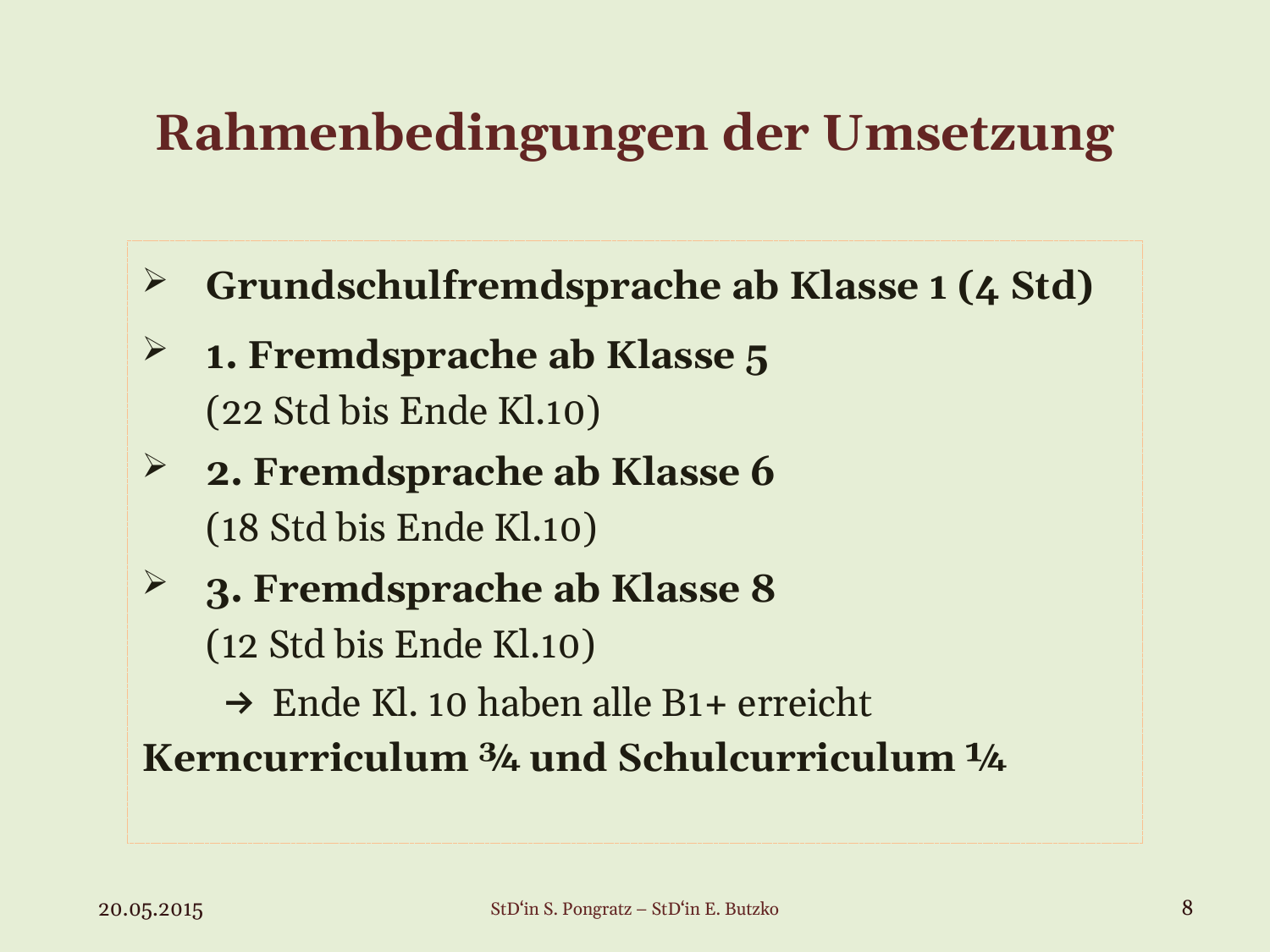

# Rahmenbedingungen der Umsetzung
Grundschulfremdsprache ab Klasse 1 (4 Std)
1. Fremdsprache ab Klasse 5
(22 Std bis Ende Kl.10)
2. Fremdsprache ab Klasse 6
(18 Std bis Ende Kl.10)
3. Fremdsprache ab Klasse 8
(12 Std bis Ende Kl.10)
         →  Ende Kl. 10 haben alle B1+ erreicht
Kerncurriculum ¾ und Schulcurriculum ¼

20.05.2015
StD‘in S. Pongratz – StD‘in E. Butzko
8